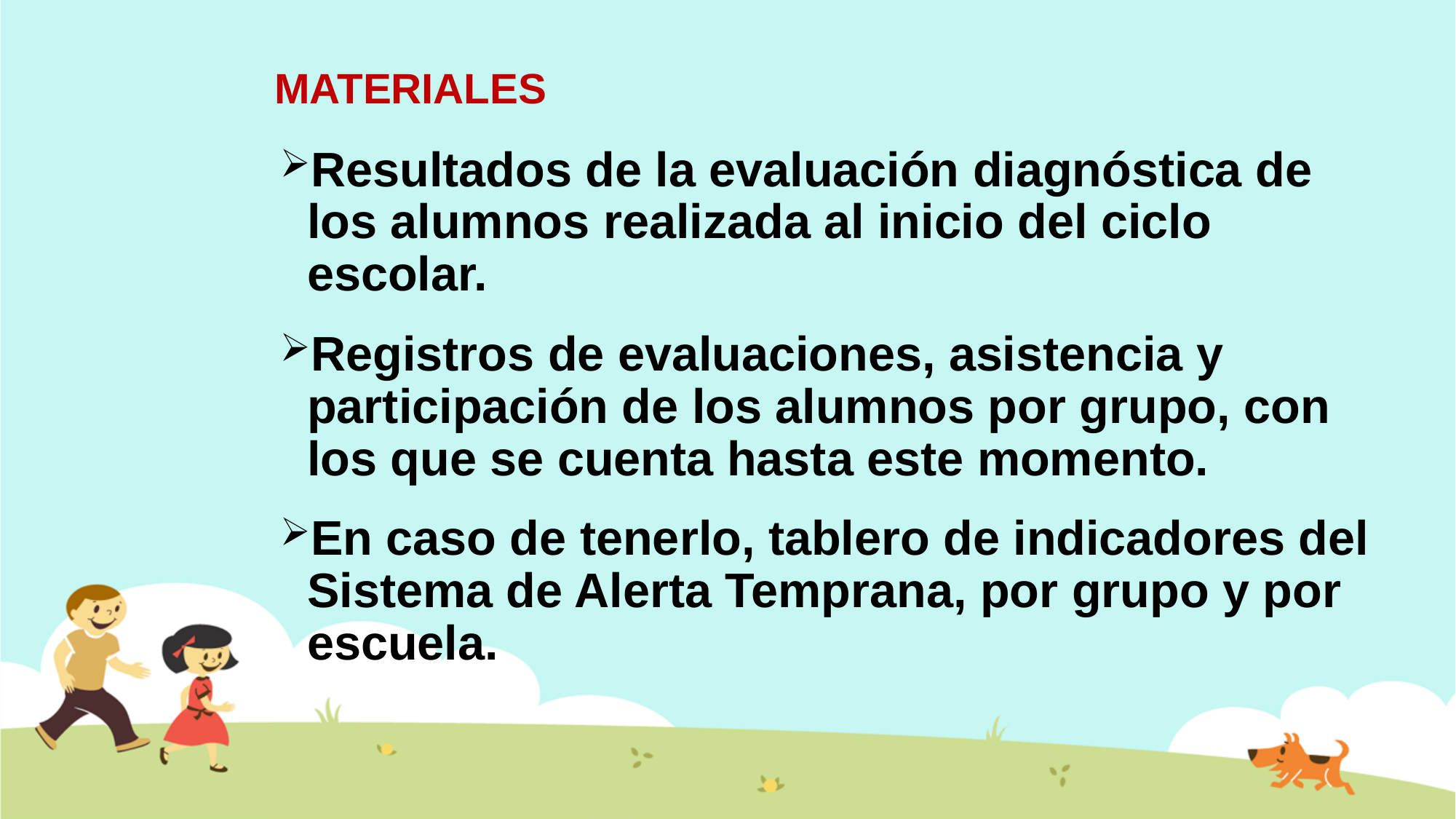

# MATERIALES
Resultados de la evaluación diagnóstica de los alumnos realizada al inicio del ciclo escolar.
Registros de evaluaciones, asistencia y participación de los alumnos por grupo, con los que se cuenta hasta este momento.
En caso de tenerlo, tablero de indicadores del Sistema de Alerta Temprana, por grupo y por escuela.